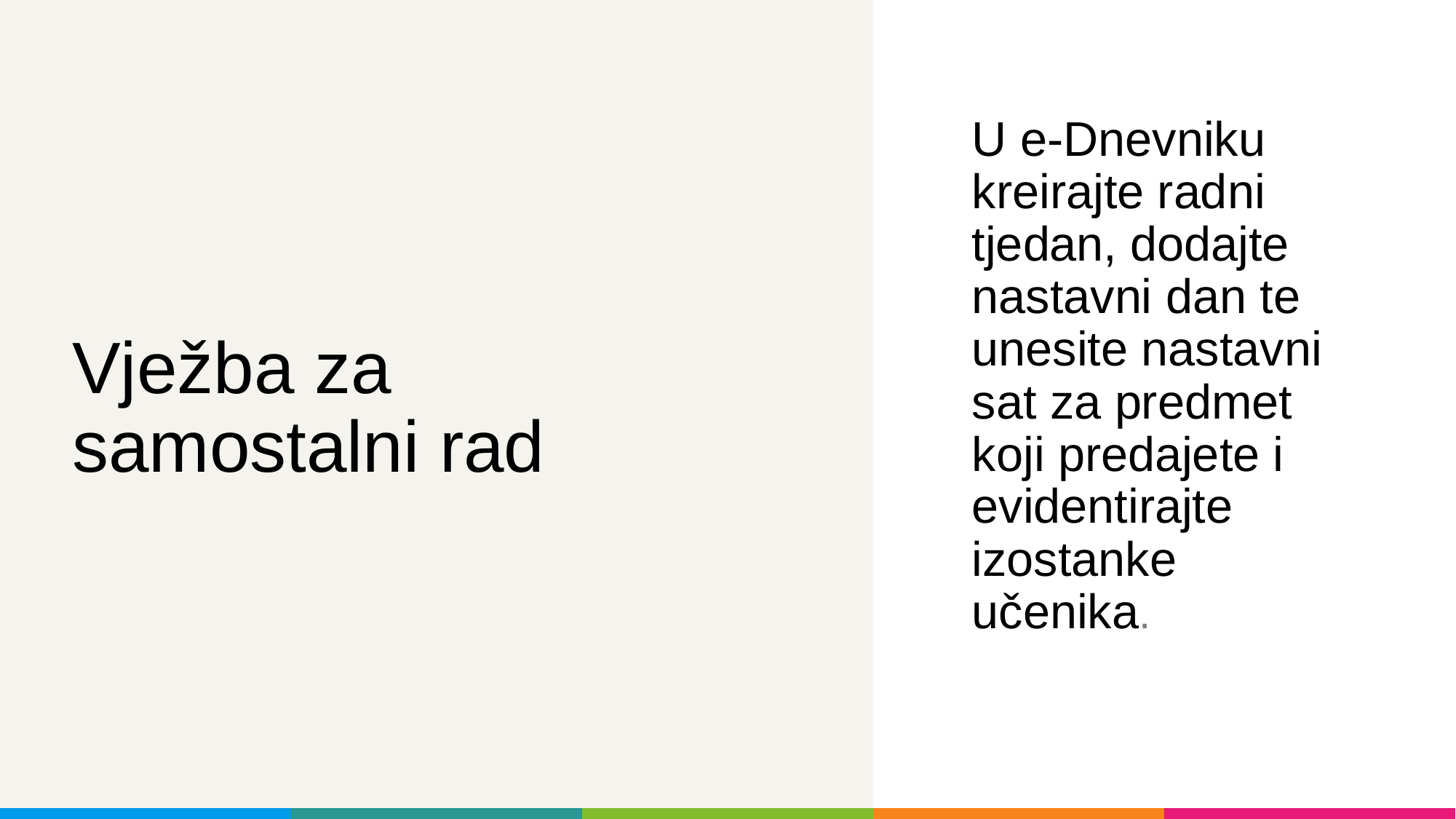

U e-Dnevniku kreirajte radni tjedan, dodajte nastavni dan te unesite nastavni sat za predmet koji predajete i evidentirajte izostanke učenika.
# Vježba za samostalni rad